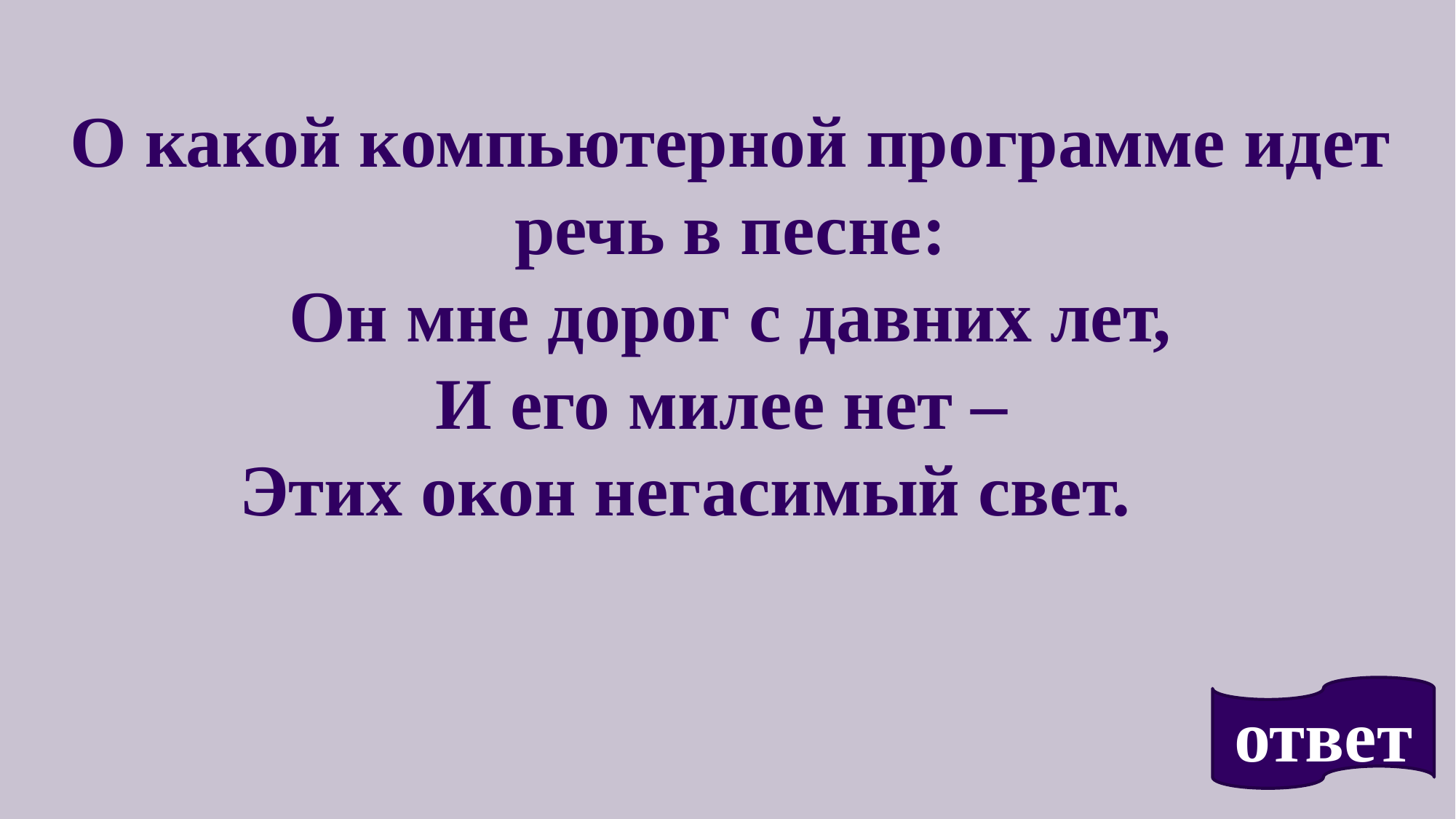

О какой компьютерной программе идет речь в песне:
Он мне дорог с давних лет,
И его милее нет –
Этих окон негасимый свет.
ответ